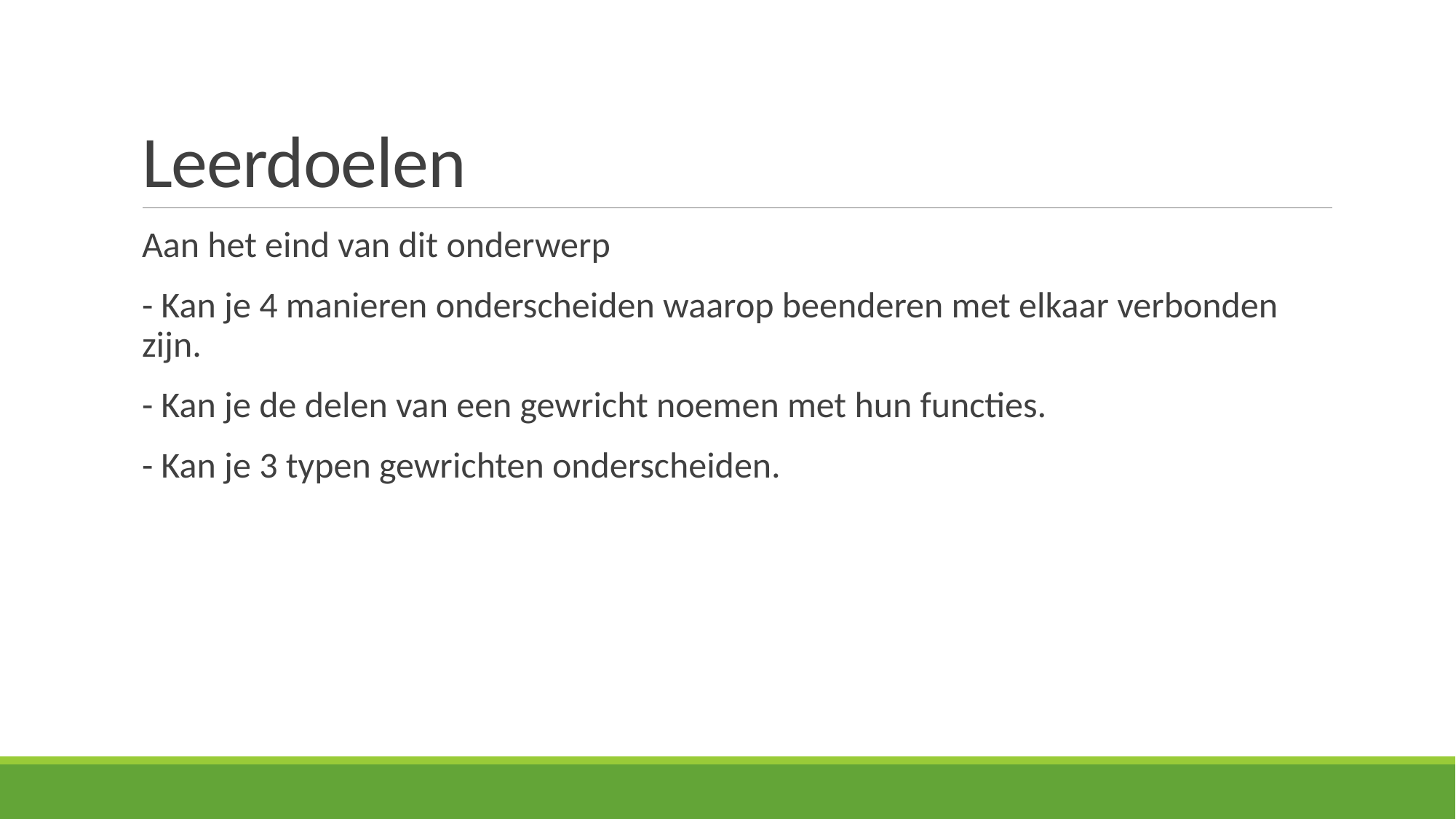

# Leerdoelen
Aan het eind van dit onderwerp
- Kan je 4 manieren onderscheiden waarop beenderen met elkaar verbonden zijn.
- Kan je de delen van een gewricht noemen met hun functies.
- Kan je 3 typen gewrichten onderscheiden.